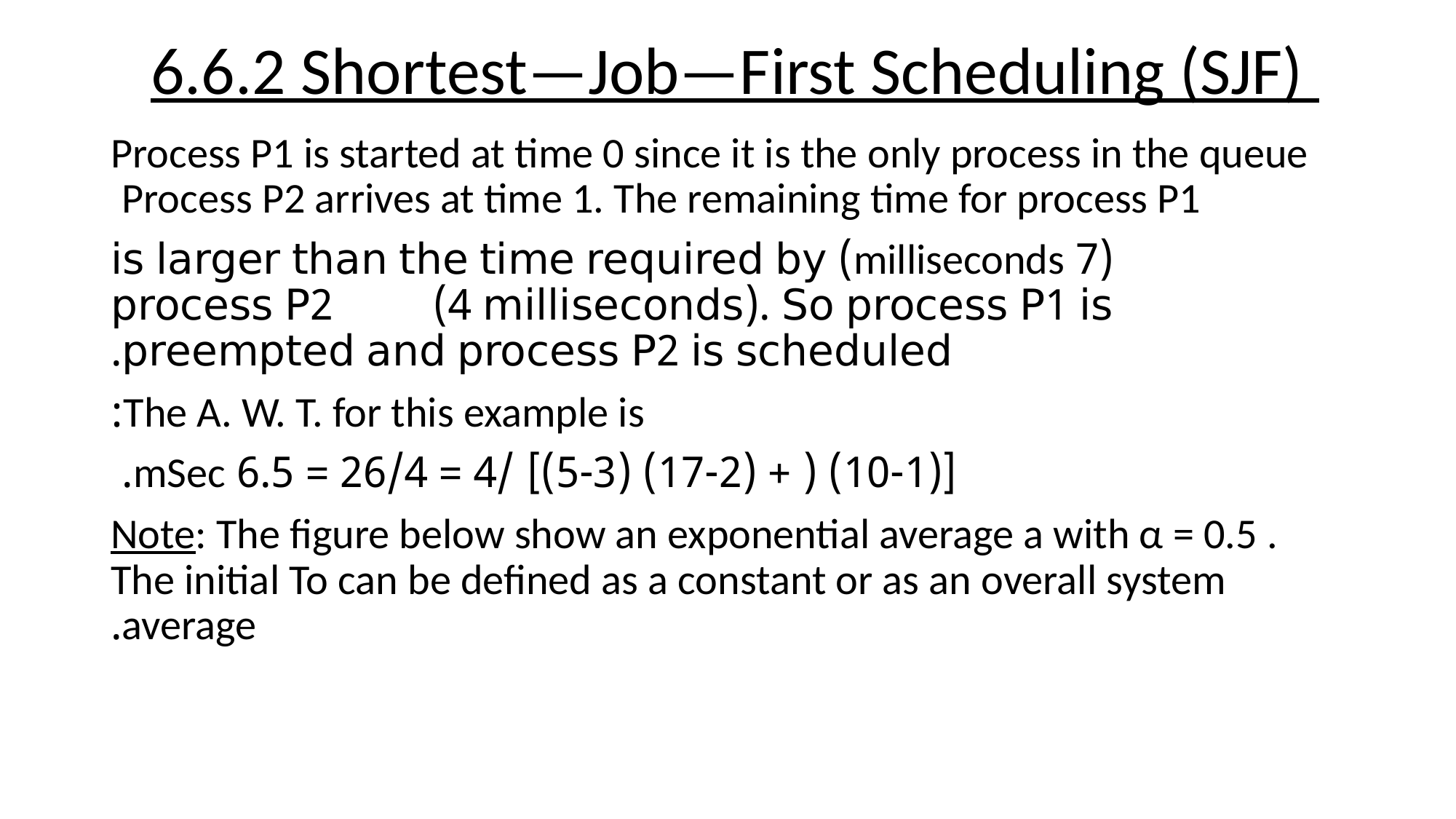

# 6.6.2 Shortest—Job—First Scheduling (SJF)

 Process P1 is started at time 0 since it is the only process in the queue Process P2 arrives at time 1. The remaining time for process P1
         (7 milliseconds) is larger than the time required by process P2         (4 milliseconds). So process P1 is preempted and process P2 is scheduled.
        The A. W. T. for this example is:
 [(10-1) ( + (17-2) (5-3)] /4 = 26/4 = 6.5 mSec.
Note: The figure below show an exponential average a with α = 0.5 . The initial To can be defined as a constant or as an overall system average.